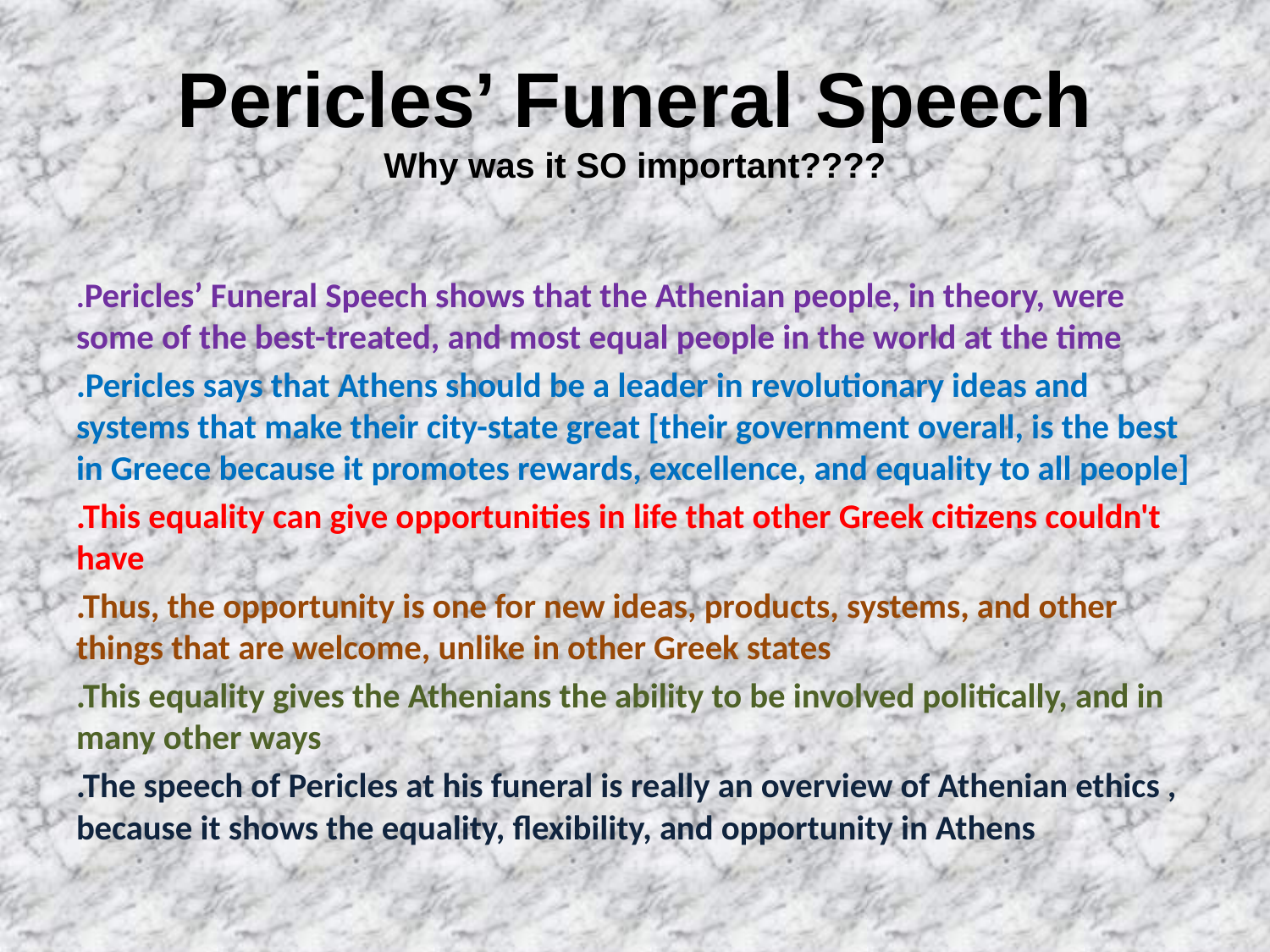

# Pericles’ Funeral Speech Why was it SO important????

.Pericles’ Funeral Speech shows that the Athenian people, in theory, were some of the best-treated, and most equal people in the world at the time
.Pericles says that Athens should be a leader in revolutionary ideas and systems that make their city-state great [their government overall, is the best in Greece because it promotes rewards, excellence, and equality to all people]
.This equality can give opportunities in life that other Greek citizens couldn't have
.Thus, the opportunity is one for new ideas, products, systems, and other things that are welcome, unlike in other Greek states
.This equality gives the Athenians the ability to be involved politically, and in many other ways
.The speech of Pericles at his funeral is really an overview of Athenian ethics , because it shows the equality, flexibility, and opportunity in Athens